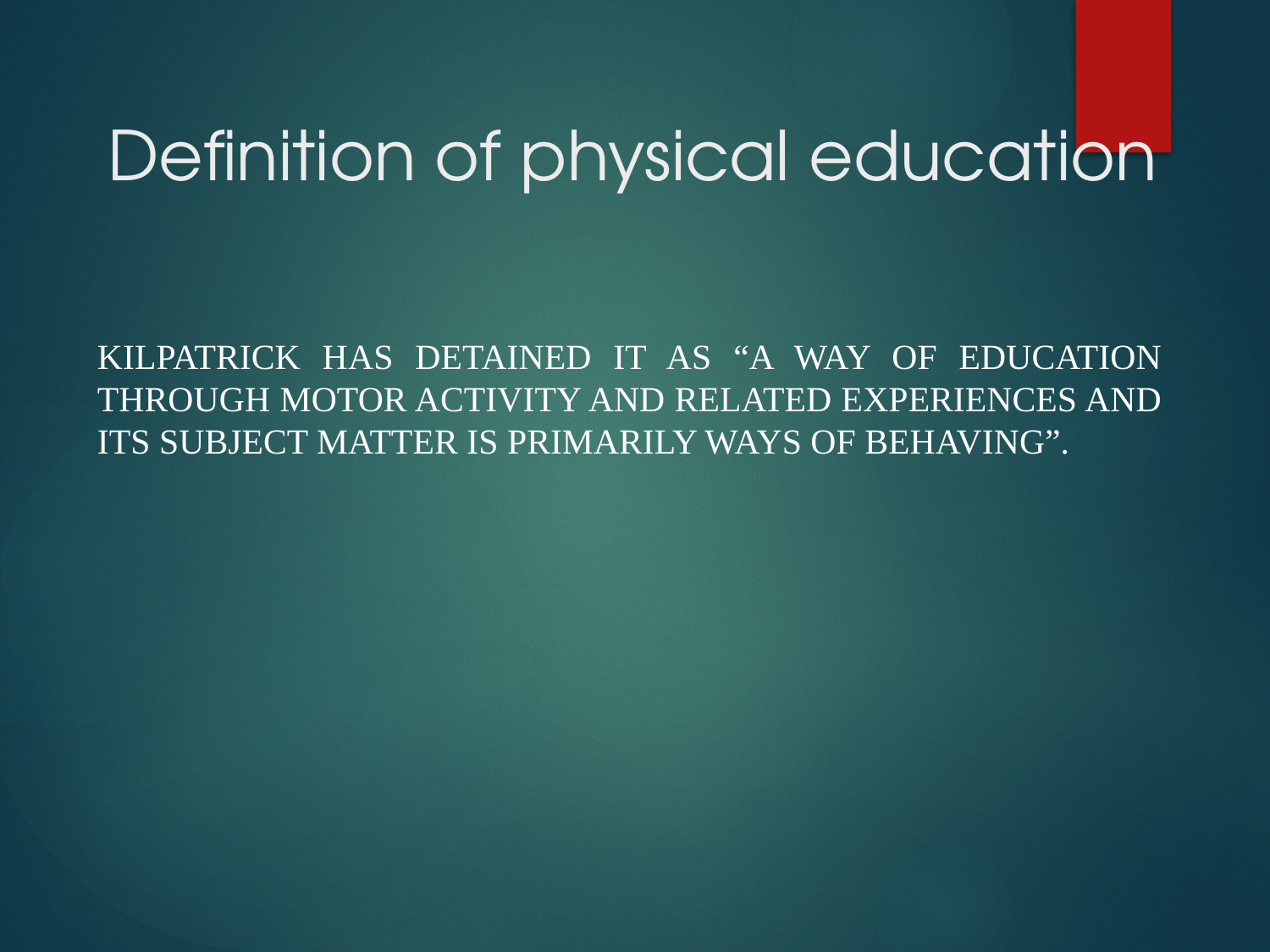

# Definition of physical education
Kilpatrick has detained it as “A way of education through motor activity and related experiences and its subject matter is primarily ways of behaving”.